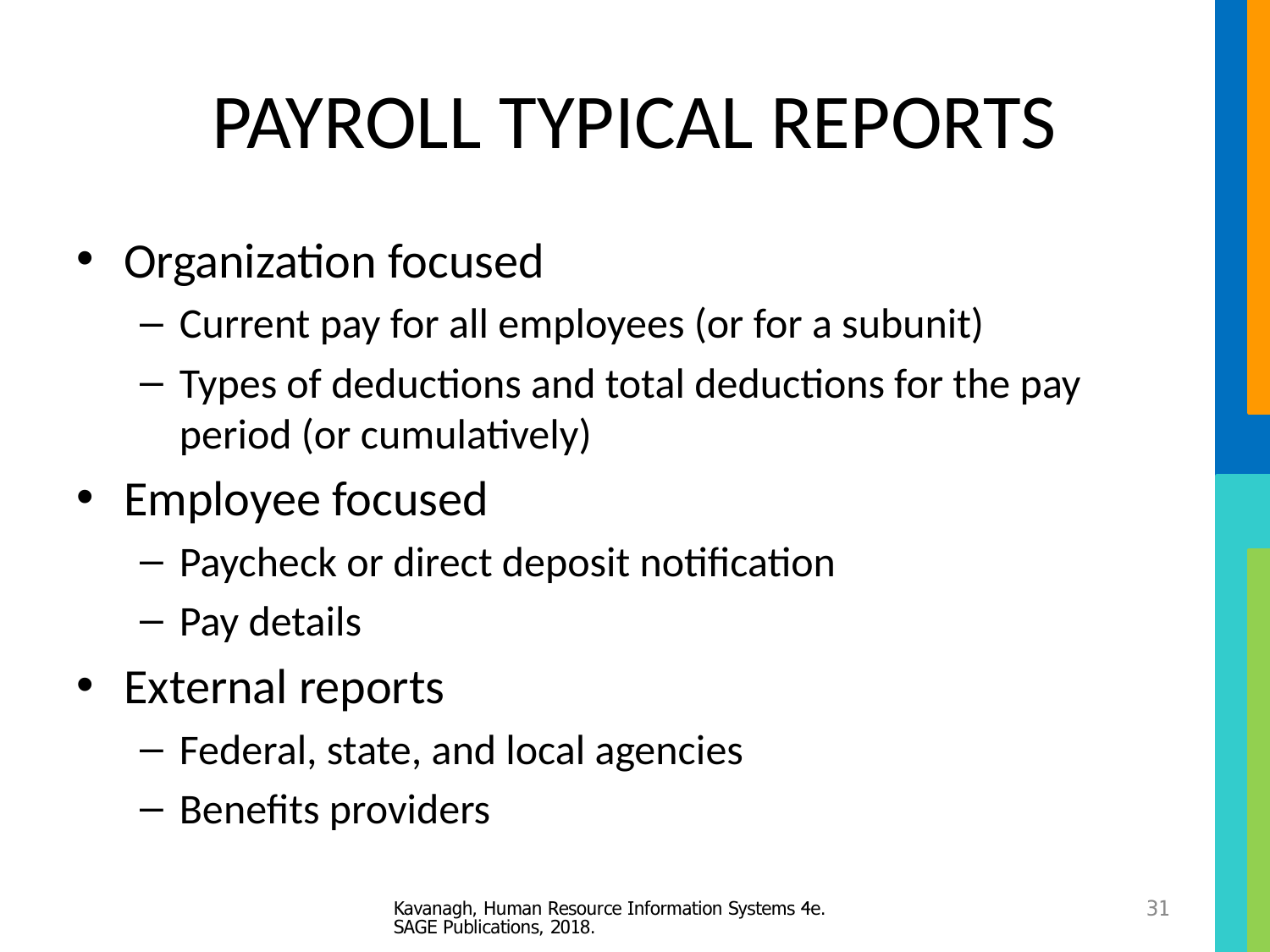

# PAYROLL TYPICAL REPORTS
Organization focused
Current pay for all employees (or for a subunit)
Types of deductions and total deductions for the pay period (or cumulatively)
Employee focused
Paycheck or direct deposit notification
Pay details
External reports
Federal, state, and local agencies
Benefits providers

Kavanagh, Human Resource Information Systems 4e. SAGE Publications, 2018.
31